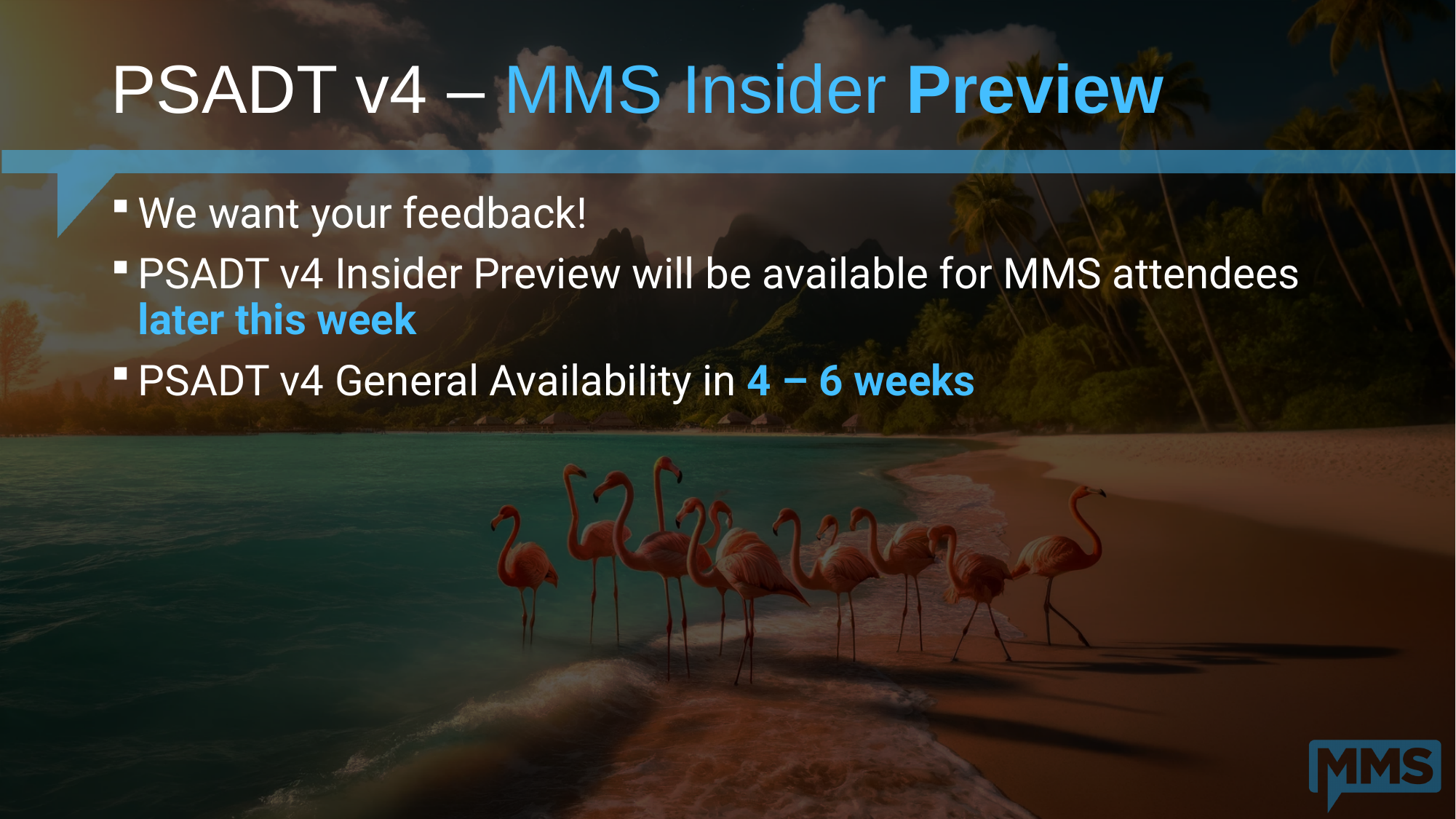

# PSADT v4 – MMS Insider Preview
We want your feedback!
PSADT v4 Insider Preview will be available for MMS attendees later this week
PSADT v4 General Availability in 4 – 6 weeks